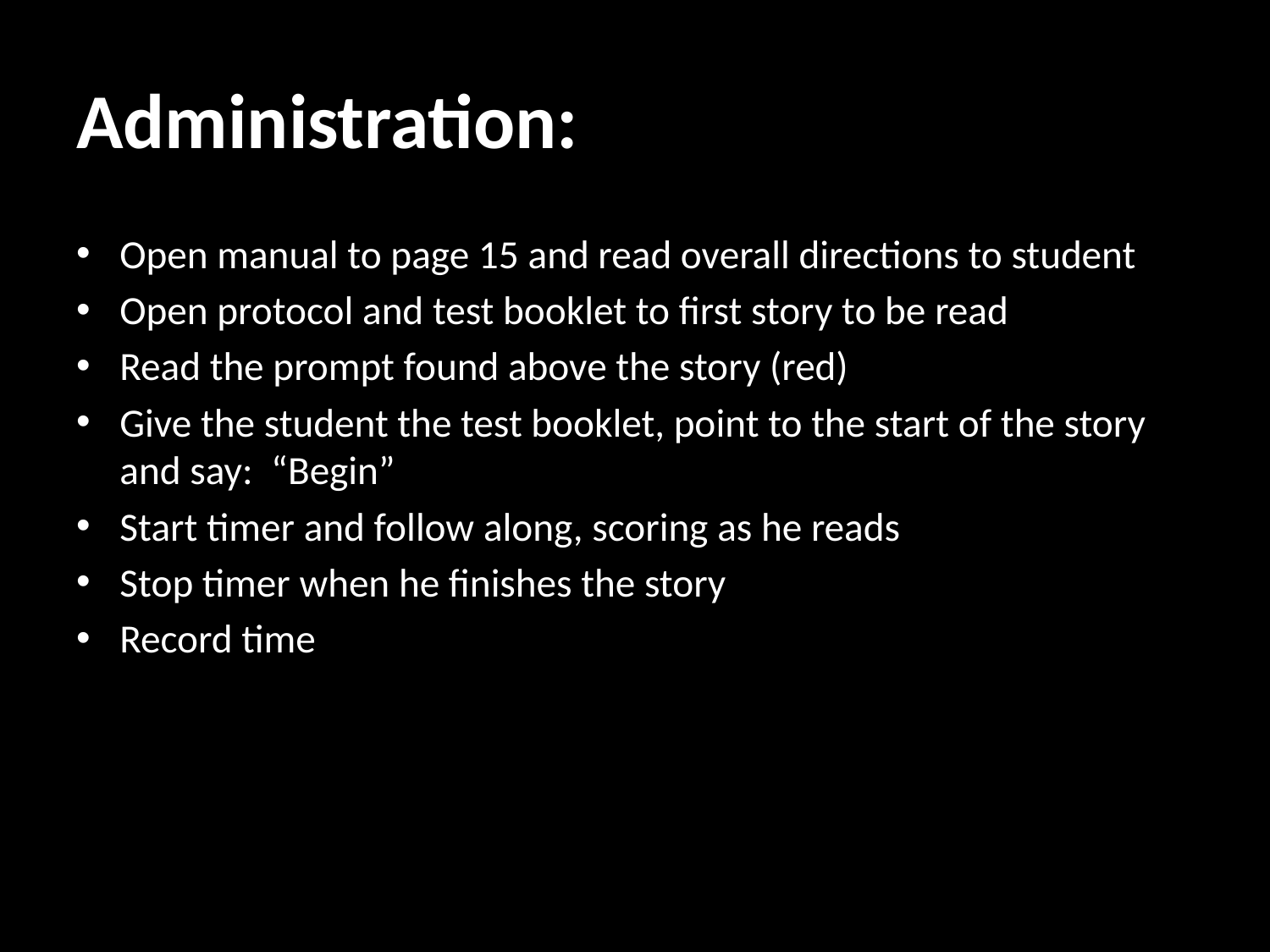

# Administration:
Open manual to page 15 and read overall directions to student
Open protocol and test booklet to first story to be read
Read the prompt found above the story (red)
Give the student the test booklet, point to the start of the story and say:  “Begin”
Start timer and follow along, scoring as he reads
Stop timer when he finishes the story
Record time